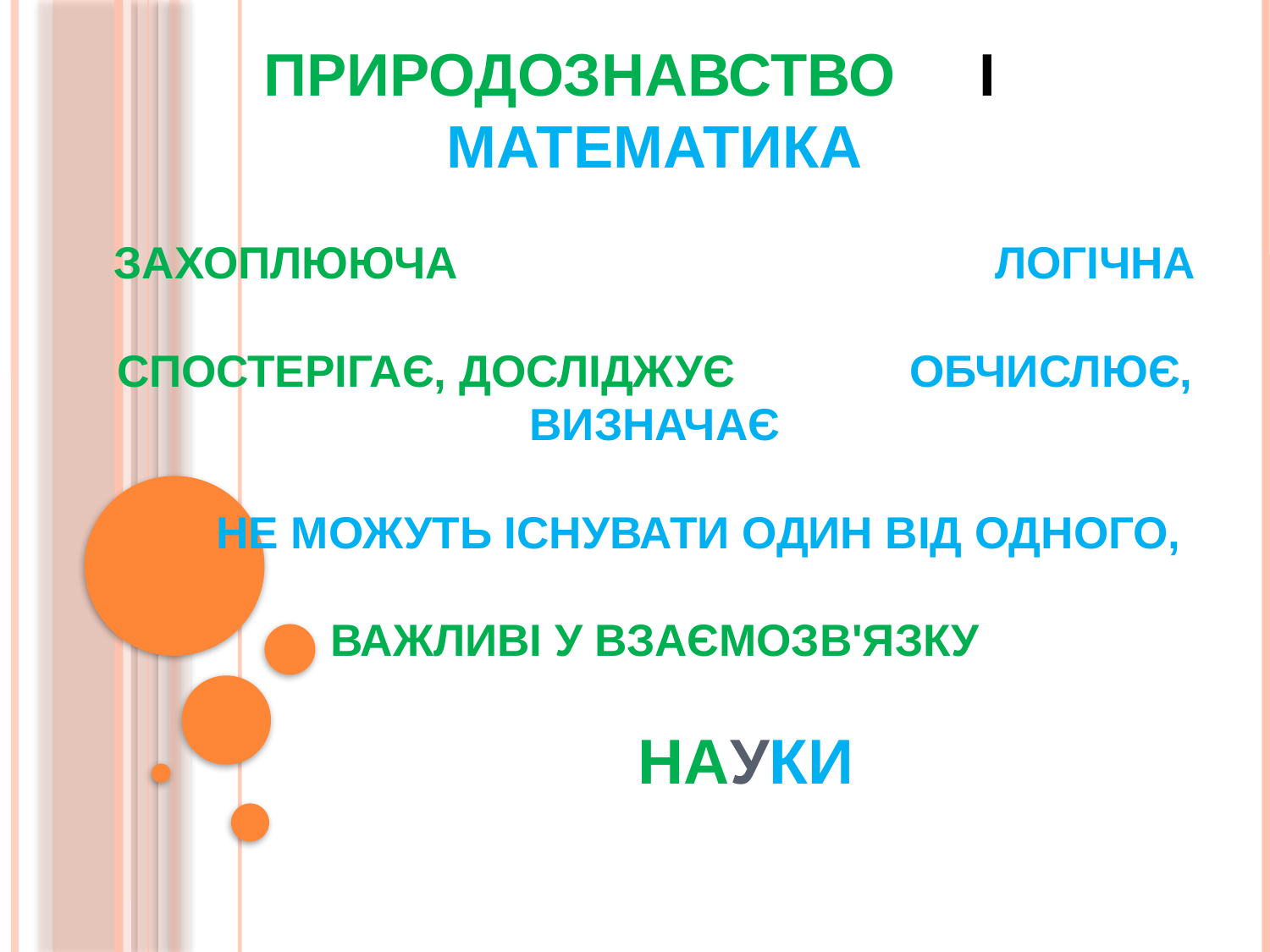

# Природознавство     і    математика Захоплююча                                           логічна спостерігає, досліджує              обчислює, визначає не можуть існувати один від одного, важливі у взаємозв'язку
НАУКИ